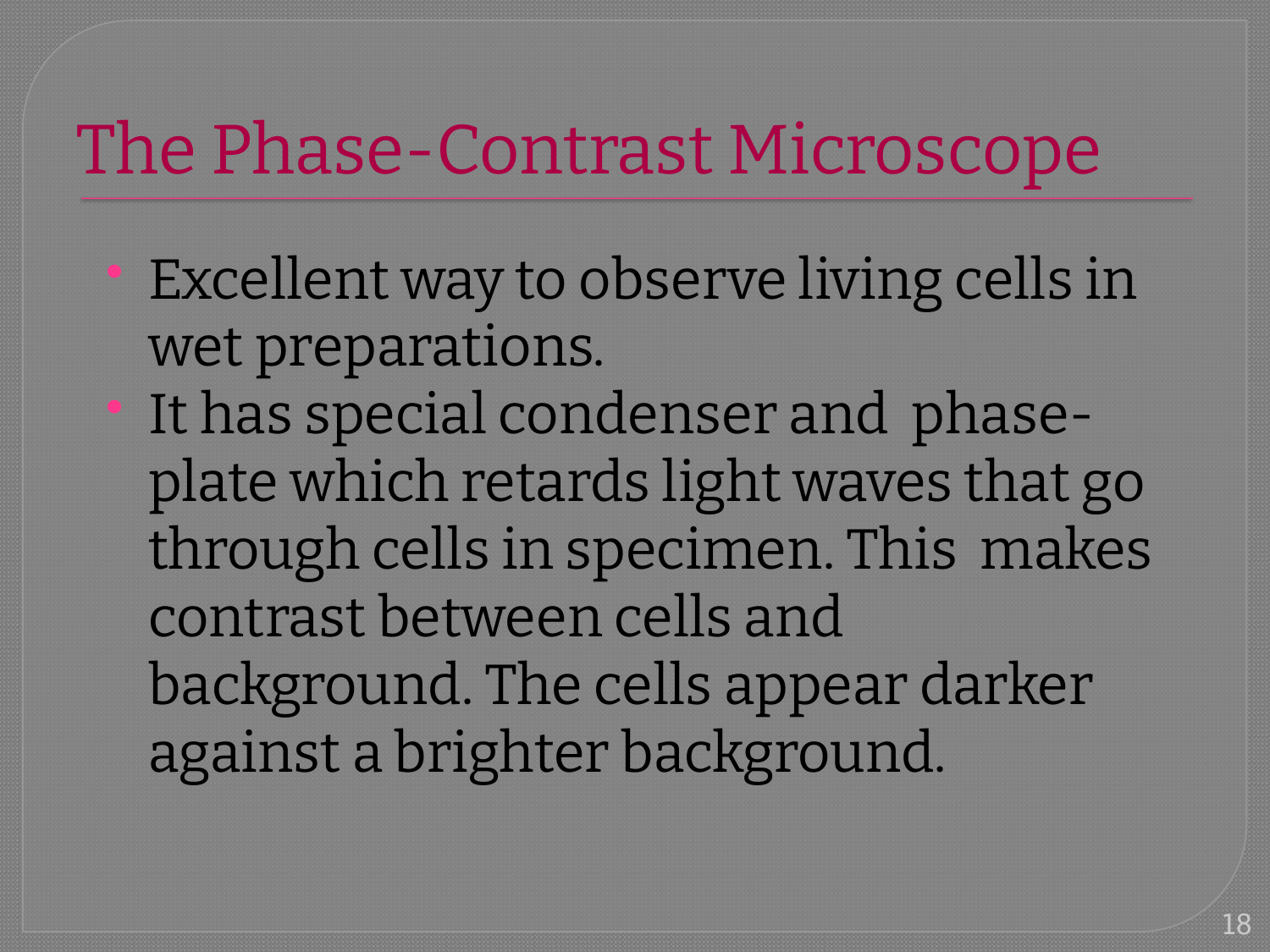

# The Phase-Contrast Microscope
Excellent way to observe living cells in wet preparations.
It has special condenser and  phase-plate which retards light waves that go through cells in specimen. This  makes contrast between cells and background. The cells appear darker against a brighter background.
18